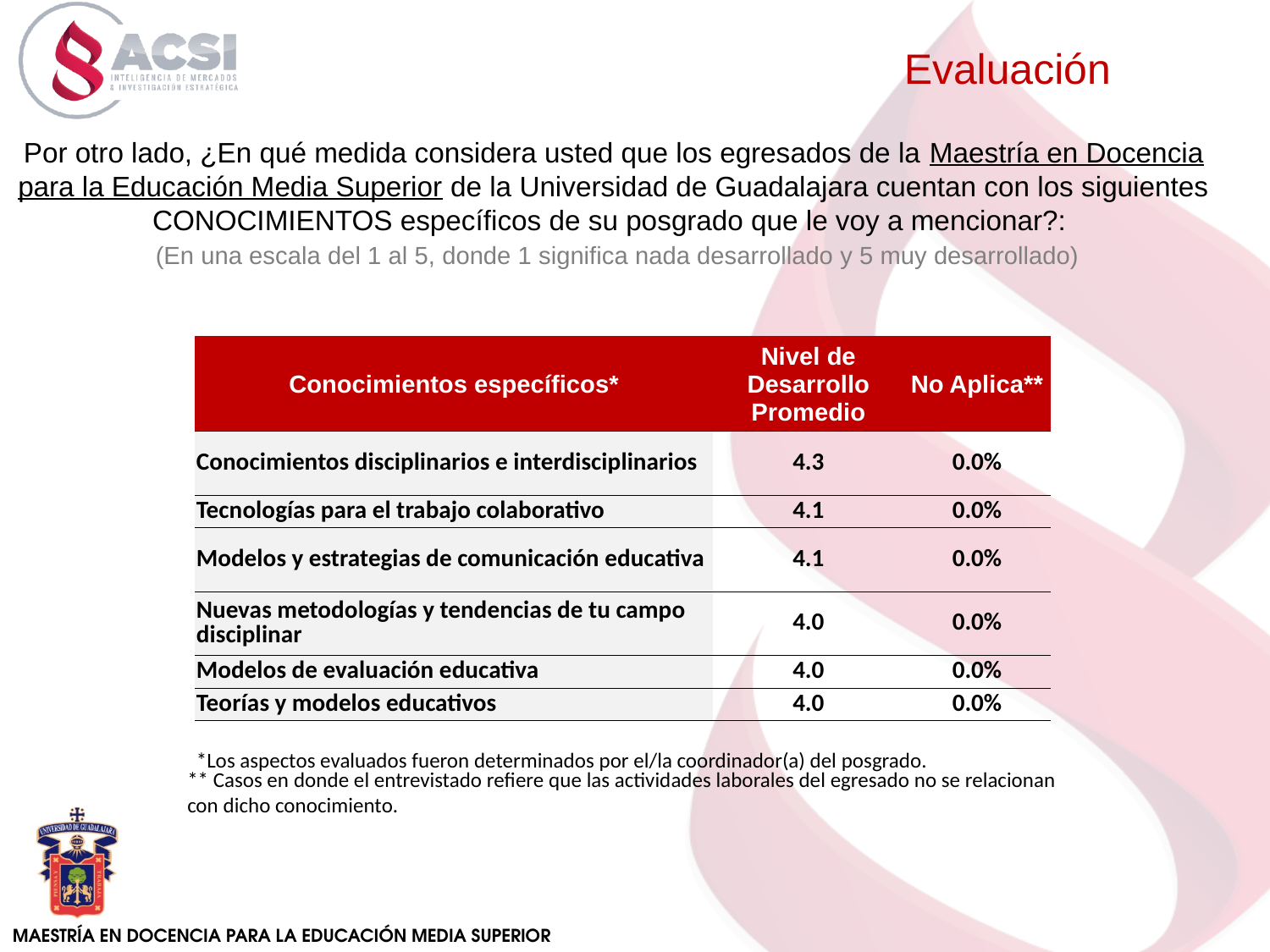

Evaluación
Por otro lado, ¿En qué medida considera usted que los egresados de la Maestría en Docencia para la Educación Media Superior de la Universidad de Guadalajara cuentan con los siguientes CONOCIMIENTOS específicos de su posgrado que le voy a mencionar?:
 (En una escala del 1 al 5, donde 1 significa nada desarrollado y 5 muy desarrollado)
| Conocimientos específicos\* | Nivel de Desarrollo Promedio | No Aplica\*\* |
| --- | --- | --- |
| Conocimientos disciplinarios e interdisciplinarios | 4.3 | 0.0% |
| Tecnologías para el trabajo colaborativo | 4.1 | 0.0% |
| Modelos y estrategias de comunicación educativa | 4.1 | 0.0% |
| Nuevas metodologías y tendencias de tu campo disciplinar | 4.0 | 0.0% |
| Modelos de evaluación educativa | 4.0 | 0.0% |
| Teorías y modelos educativos | 4.0 | 0.0% |
*Los aspectos evaluados fueron determinados por el/la coordinador(a) del posgrado.
** Casos en donde el entrevistado refiere que las actividades laborales del egresado no se relacionan con dicho conocimiento.